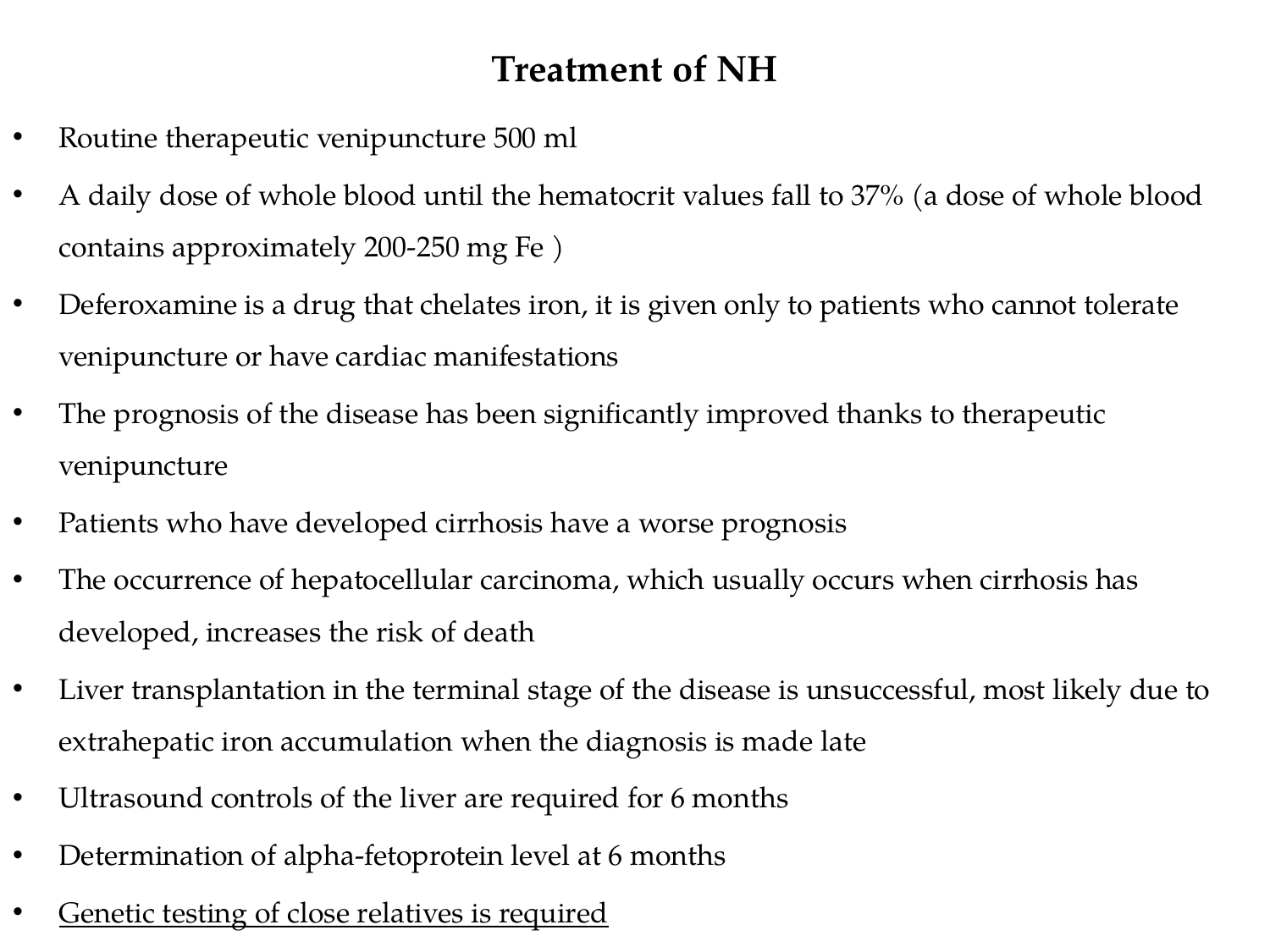

# Treatment of NH
Routine therapeutic venipuncture 500 ml
A daily dose of whole blood until the hematocrit values fall to 37% (a dose of whole blood contains approximately 200-250 mg Fe )
Deferoxamine is a drug that chelates iron, it is given only to patients who cannot tolerate venipuncture or have cardiac manifestations
The prognosis of the disease has been significantly improved thanks to therapeutic venipuncture
Patients who have developed cirrhosis have a worse prognosis
The occurrence of hepatocellular carcinoma, which usually occurs when cirrhosis has developed, increases the risk of death
Liver transplantation in the terminal stage of the disease is unsuccessful, most likely due to extrahepatic iron accumulation when the diagnosis is made late
Ultrasound controls of the liver are required for 6 months
Determination of alpha-fetoprotein level at 6 months
Genetic testing of close relatives is required